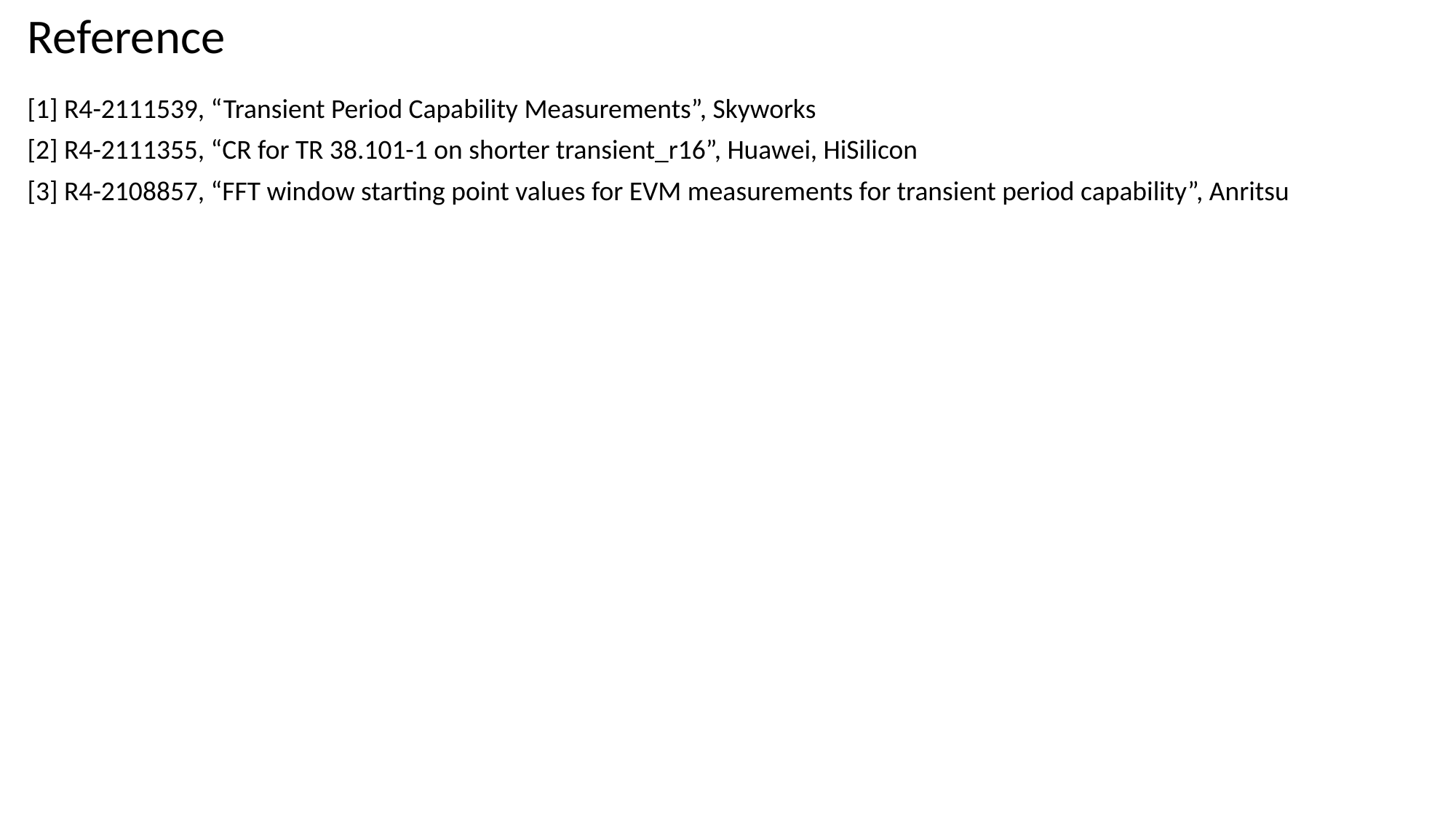

Reference
[1] R4-2111539, “Transient Period Capability Measurements”, Skyworks
[2] R4-2111355, “CR for TR 38.101-1 on shorter transient_r16”, Huawei, HiSilicon
[3] R4-2108857, “FFT window starting point values for EVM measurements for transient period capability”, Anritsu